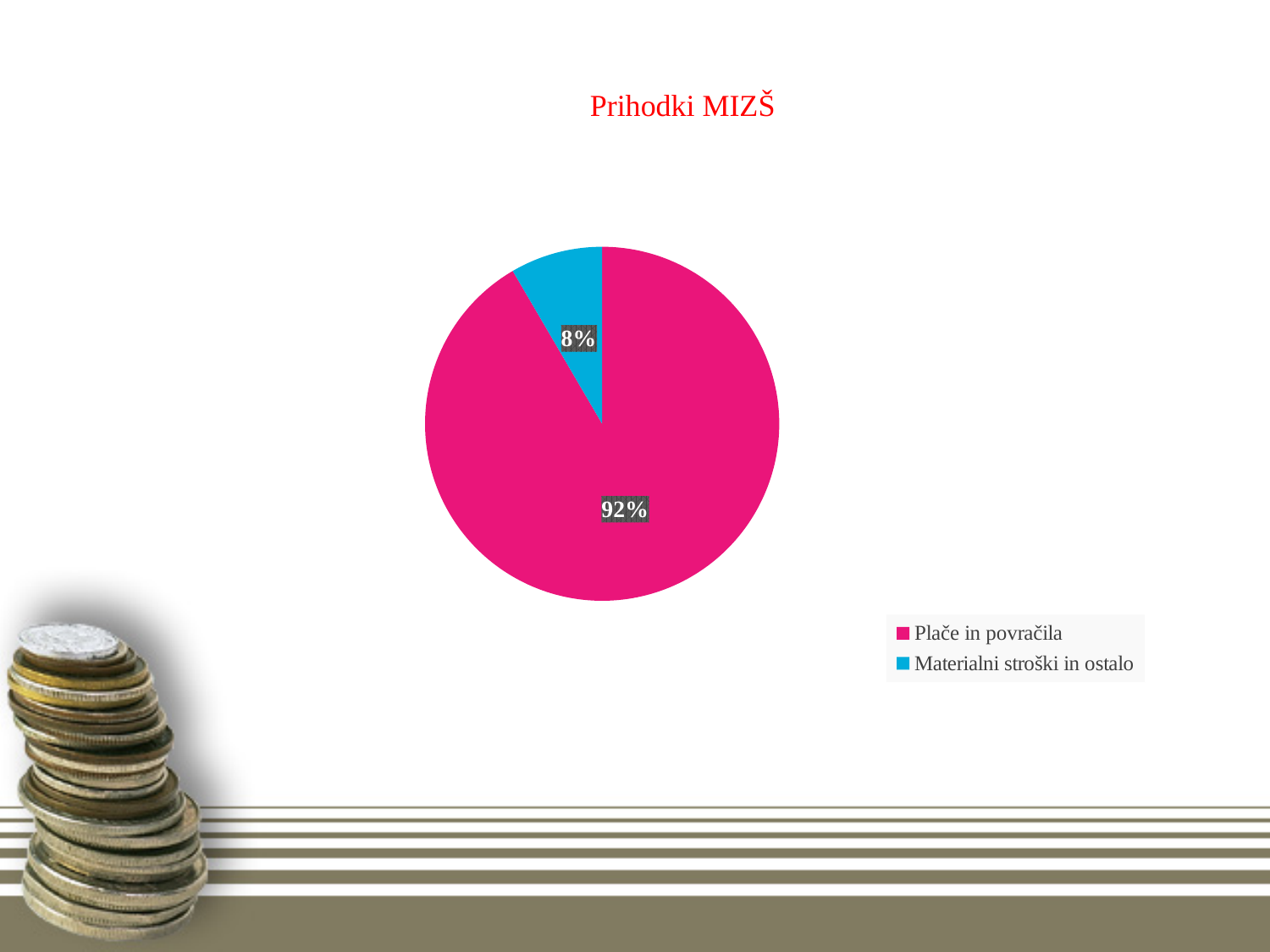

# Prihodki MIZŠ

### Chart

| Category | Leto 2018 |
|---|---|
| Plače in povračila | 4260856.0 |
| Materialni stroški in ostalo | 391823.0 |